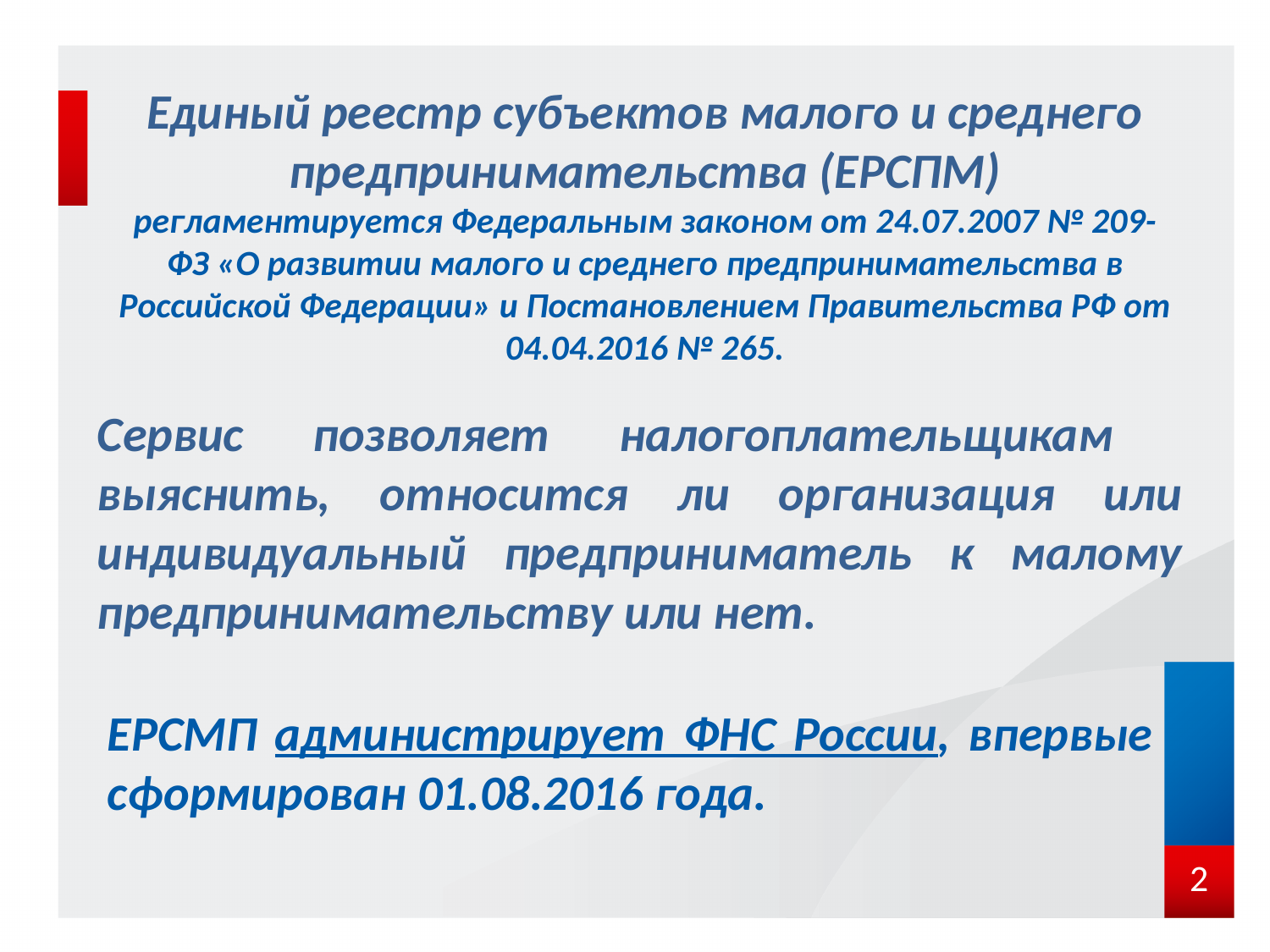

# Единый реестр субъектов малого и среднего предпринимательства (ЕРСПМ) регламентируется Федеральным законом от 24.07.2007 № 209-ФЗ «О развитии малого и среднего предпринимательства в Российской Федерации» и Постановлением Правительства РФ от 04.04.2016 № 265.
Сервис позволяет налогоплательщикам  выяснить, относится ли организация или индивидуальный предприниматель к малому предпринимательству или нет.

ЕРСМП администрирует ФНС России, впервые сформирован 01.08.2016 года.
2